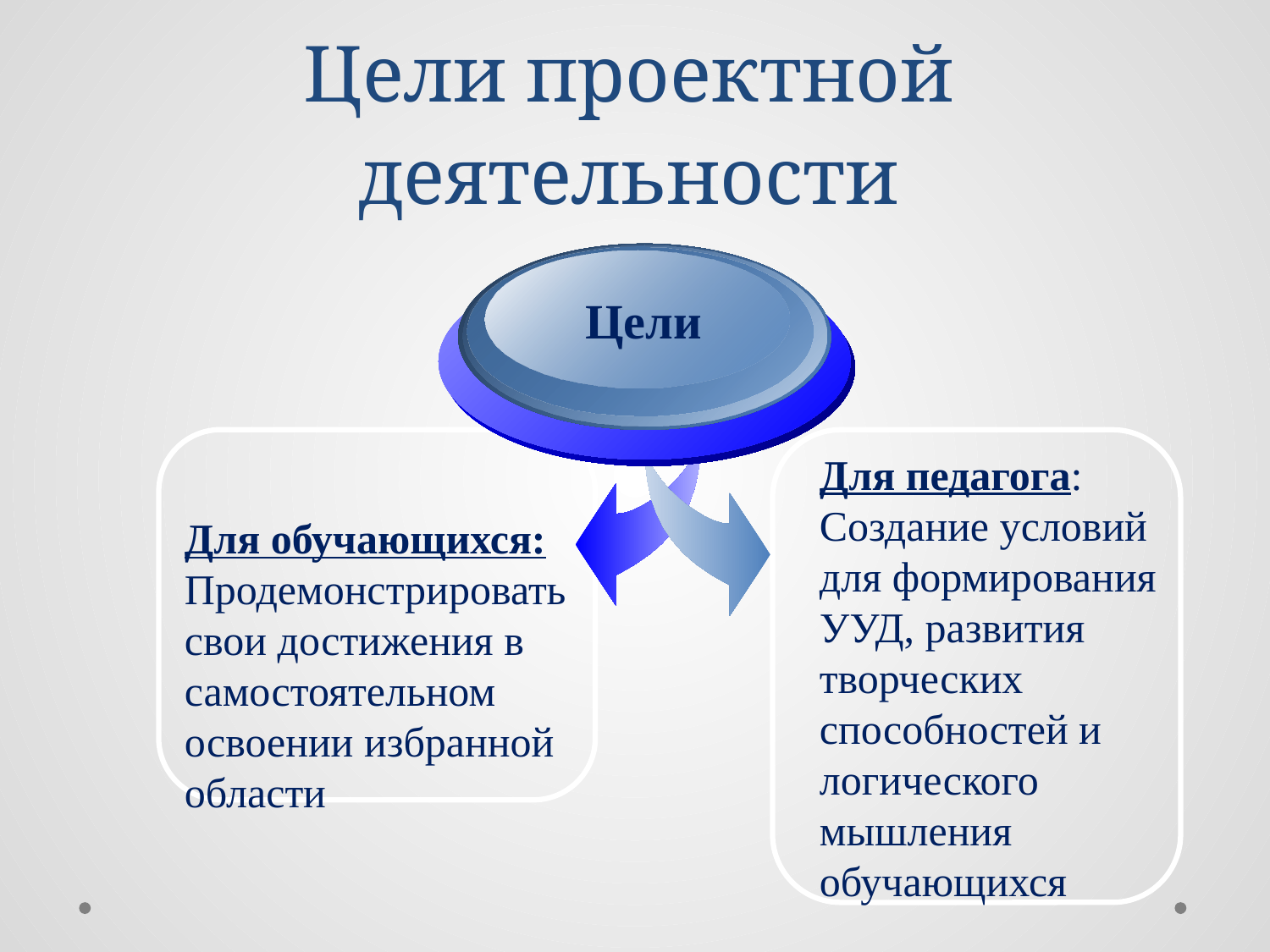

# Цели проектной деятельности

Цели

Для педагога:
Создание условий для формирования УУД, развития творческих способностей и логического мышления обучающихся

Для обучающихся:
Продемонстрировать свои достижения в самостоятельном освоении избранной области